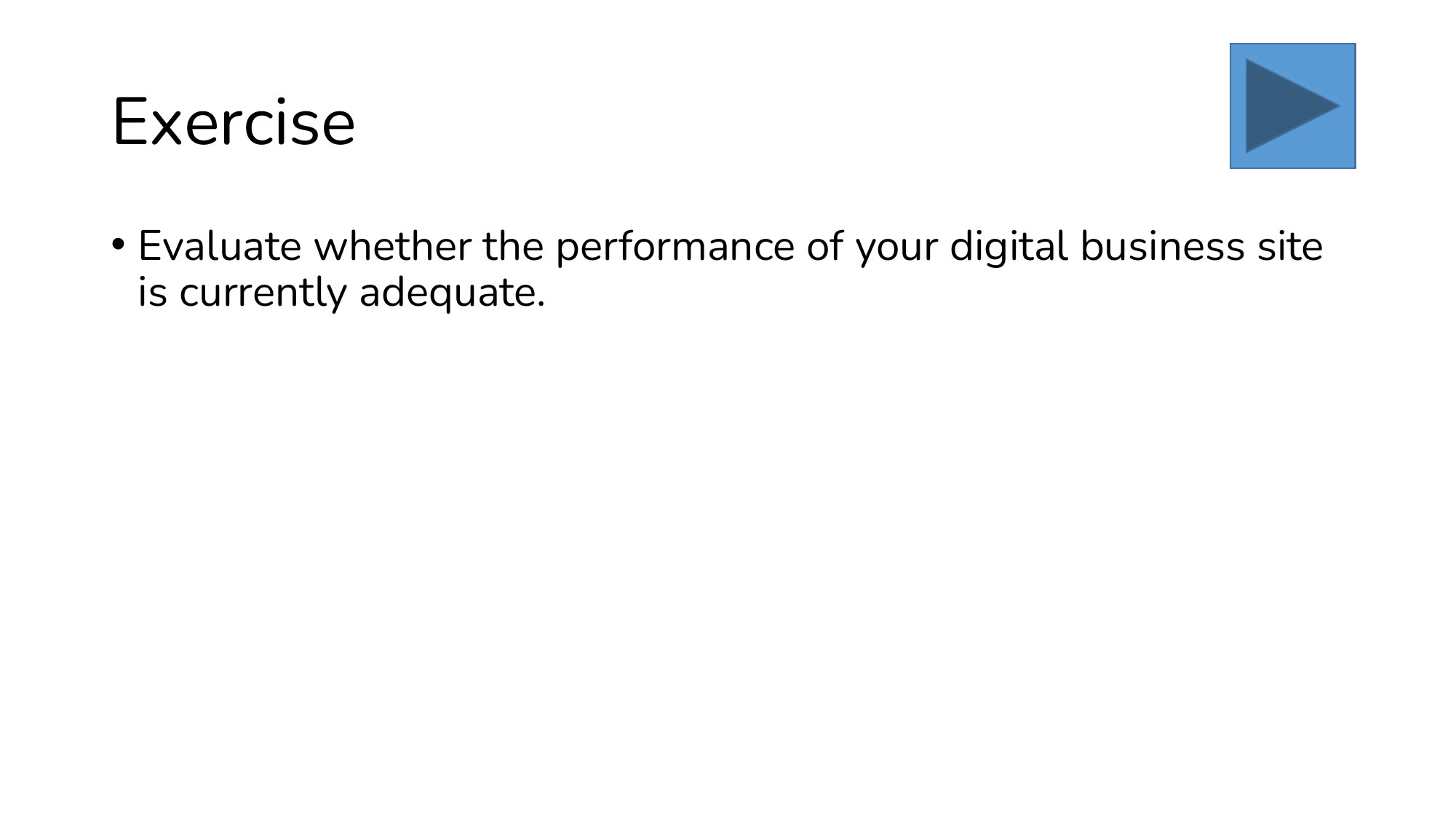

# Exercise

Evaluate whether the performance of your digital business site is currently adequate.